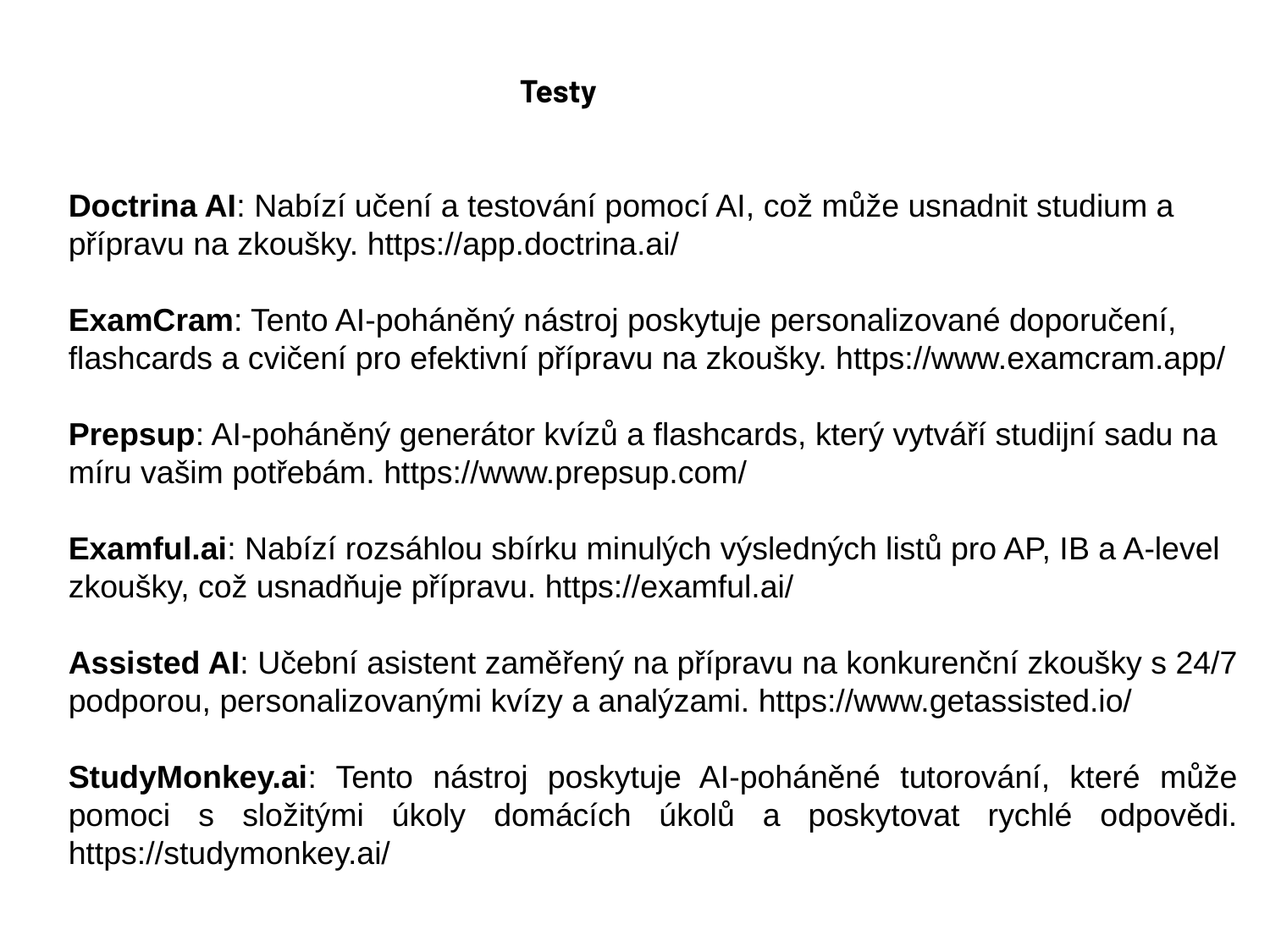

Testy
Doctrina AI: Nabízí učení a testování pomocí AI, což může usnadnit studium a přípravu na zkoušky. https://app.doctrina.ai/

ExamCram: Tento AI-poháněný nástroj poskytuje personalizované doporučení, flashcards a cvičení pro efektivní přípravu na zkoušky. https://www.examcram.app/

Prepsup: AI-poháněný generátor kvízů a flashcards, který vytváří studijní sadu na míru vašim potřebám. https://www.prepsup.com/

Examful.ai: Nabízí rozsáhlou sbírku minulých výsledných listů pro AP, IB a A-level zkoušky, což usnadňuje přípravu. https://examful.ai/

Assisted AI: Učební asistent zaměřený na přípravu na konkurenční zkoušky s 24/7 podporou, personalizovanými kvízy a analýzami. https://www.getassisted.io/

StudyMonkey.ai: Tento nástroj poskytuje AI-poháněné tutorování, které může pomoci s složitými úkoly domácích úkolů a poskytovat rychlé odpovědi. https://studymonkey.ai/